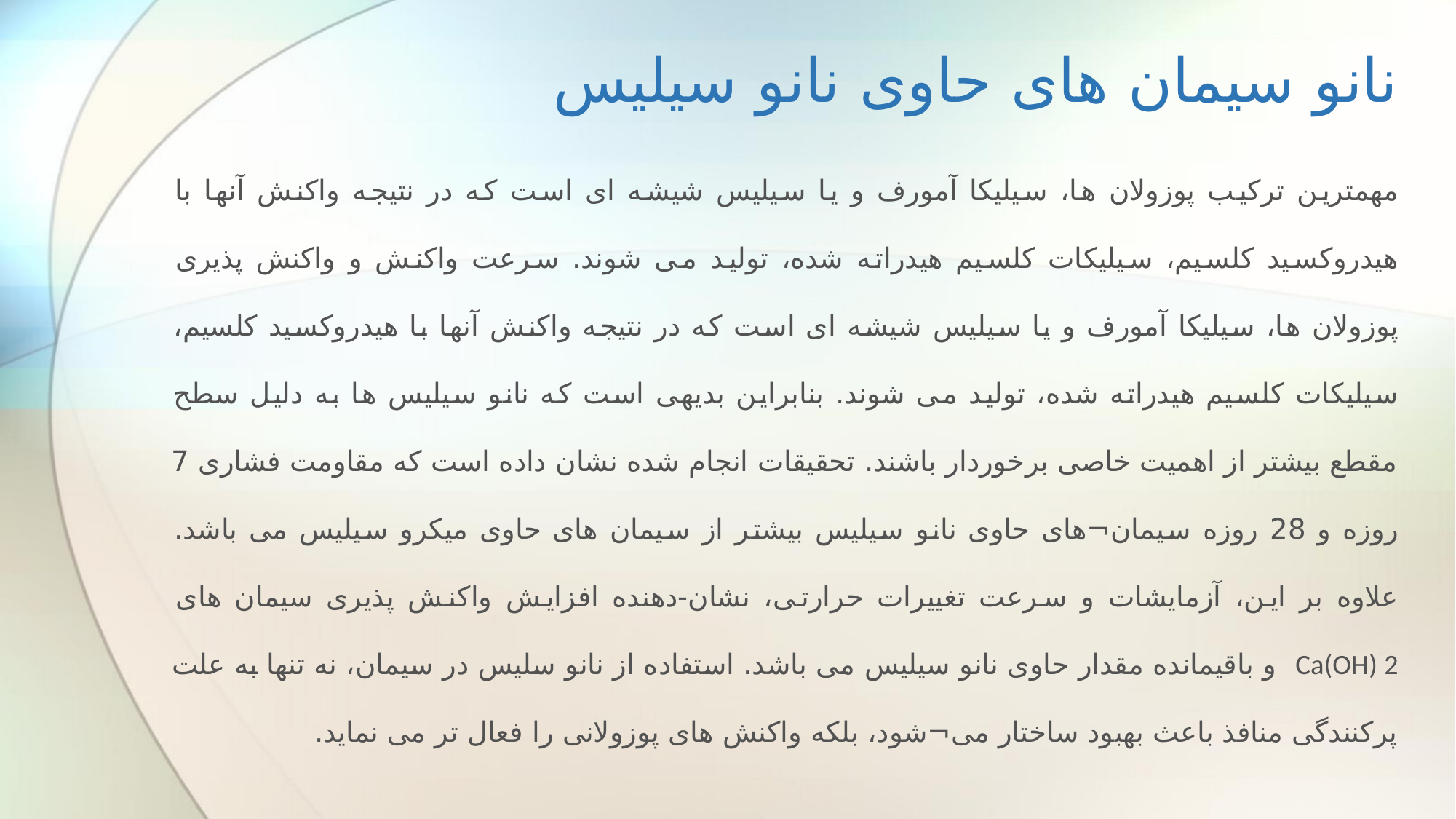

# نانو سیمان های حاوی نانو سیلیس
مهمترین ترکیب پوزولان ها، سیلیکا آمورف و یا سیلیس شیشه ای است که در نتیجه واکنش آنها با هیدروکسید کلسیم، سیلیکات کلسیم هیدراته شده، تولید می شوند. سرعت واکنش و واکنش پذیری پوزولان ها، سیلیکا آمورف و یا سیلیس شیشه ای است که در نتیجه واکنش آنها با هیدروکسید کلسیم، سیلیکات کلسیم هیدراته شده، تولید می شوند. بنابراین بدیهی است که نانو سیلیس ها به دلیل سطح مقطع بیشتر از اهمیت خاصی برخوردار باشند. تحقیقات انجام شده نشان داده است که مقاومت فشاری 7 روزه و 28 روزه سیمان¬های حاوی نانو سیلیس بیشتر از سیمان های حاوی میکرو سیلیس می باشد. علاوه بر این، آزمایشات و سرعت تغییرات حرارتی، نشان-دهنده افزایش واکنش پذیری سیمان های Ca(OH) 2  و باقیمانده مقدار حاوی نانو سیلیس می باشد. استفاده از نانو سلیس در سیمان، نه تنها به علت پرکنندگی منافذ باعث بهبود ساختار می¬شود، بلکه واکنش های پوزولانی را فعال تر می نماید.